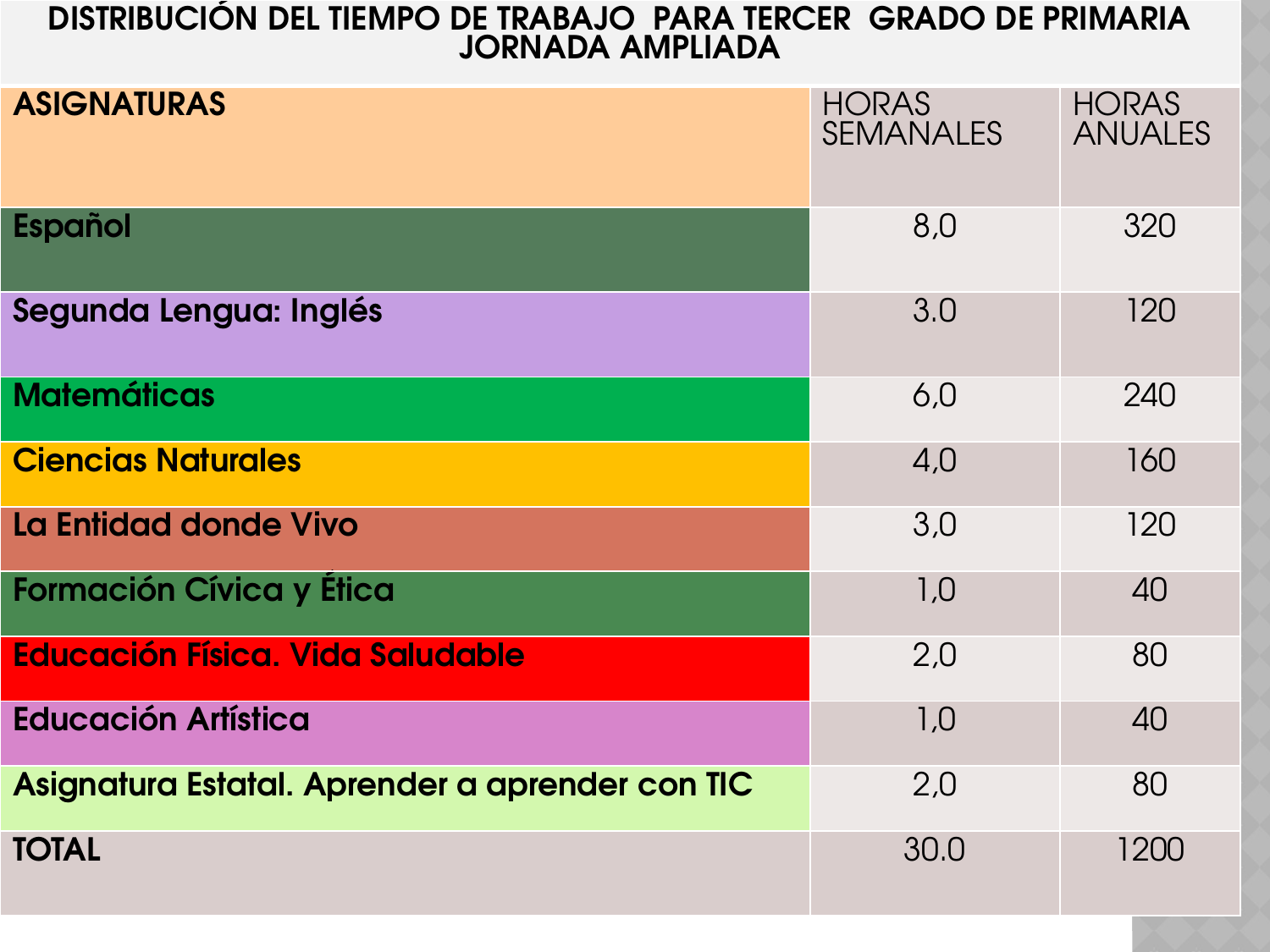

| DISTRIBUCIÓN DEL TIEMPO DE TRABAJO PARA TERCER GRADO DE PRIMARIA JORNADA AMPLIADA |  |  |
| --- | --- | --- |
| ASIGNATURAS | HORAS SEMANALES | HORAS ANUALES |
| Español | 8,0 | 320 |
| Segunda Lengua: Inglés | 3.0 | 120 |
| Matemáticas | 6,0 | 240 |
| Ciencias Naturales | 4,0 | 160 |
| La Entidad donde Vivo | 3,0 | 120 |
| Formación Cívica y Ética | 1,0 | 40 |
| Educación Física. Vida Saludable | 2,0 | 80 |
| Educación Artística | 1,0 | 40 |
| Asignatura Estatal. Aprender a aprender con TIC | 2,0 | 80 |
| TOTAL | 30.0 | 1200 |